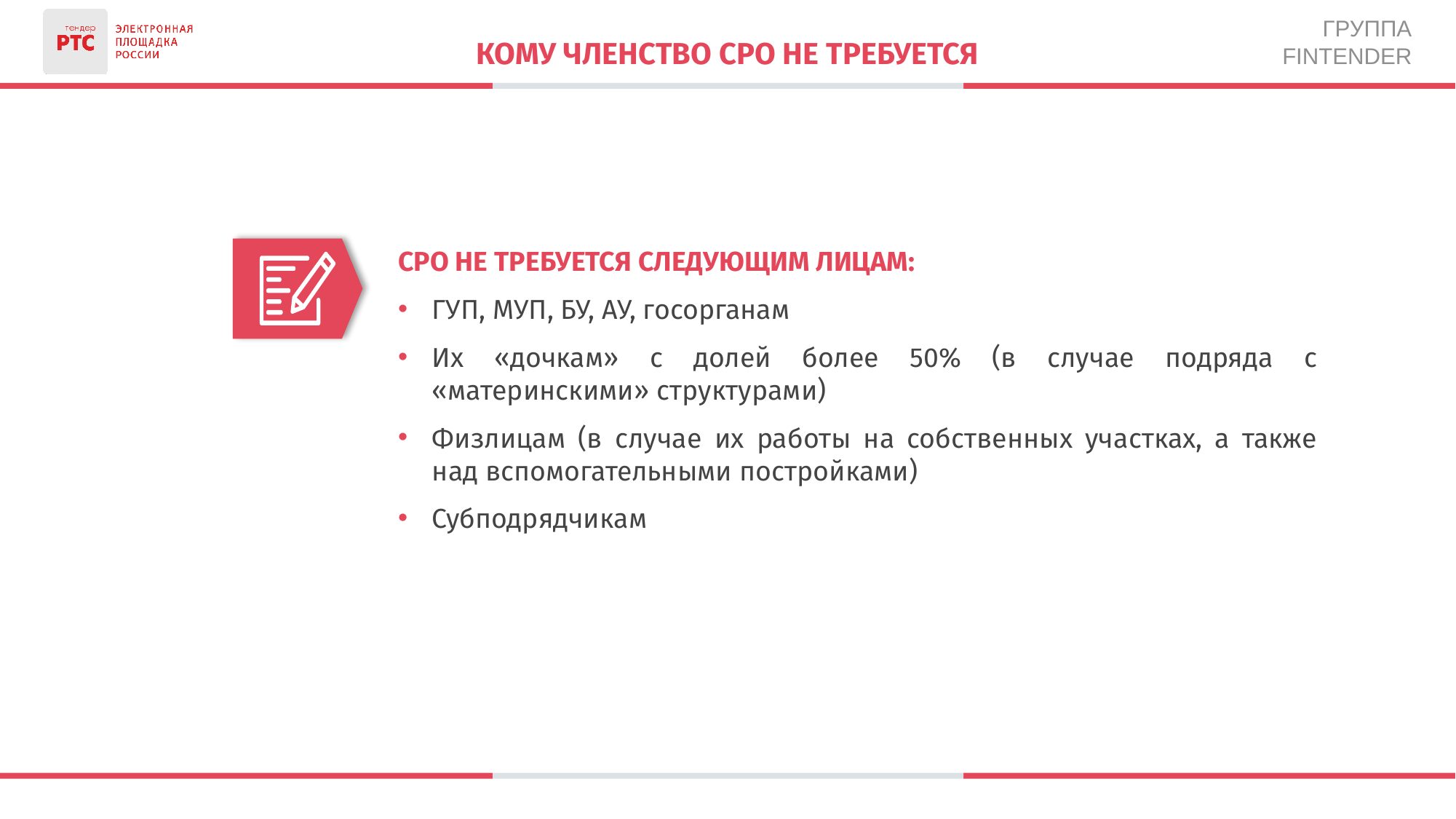

# Кому членство сро не требуется

СРО не требуется следующим лицам:
ГУП, МУП, БУ, АУ, госорганам
Их «дочкам» с долей более 50% (в случае подряда с «материнскими» структурами)
Физлицам (в случае их работы на собственных участках, а также над вспомогательными постройками)
Субподрядчикам